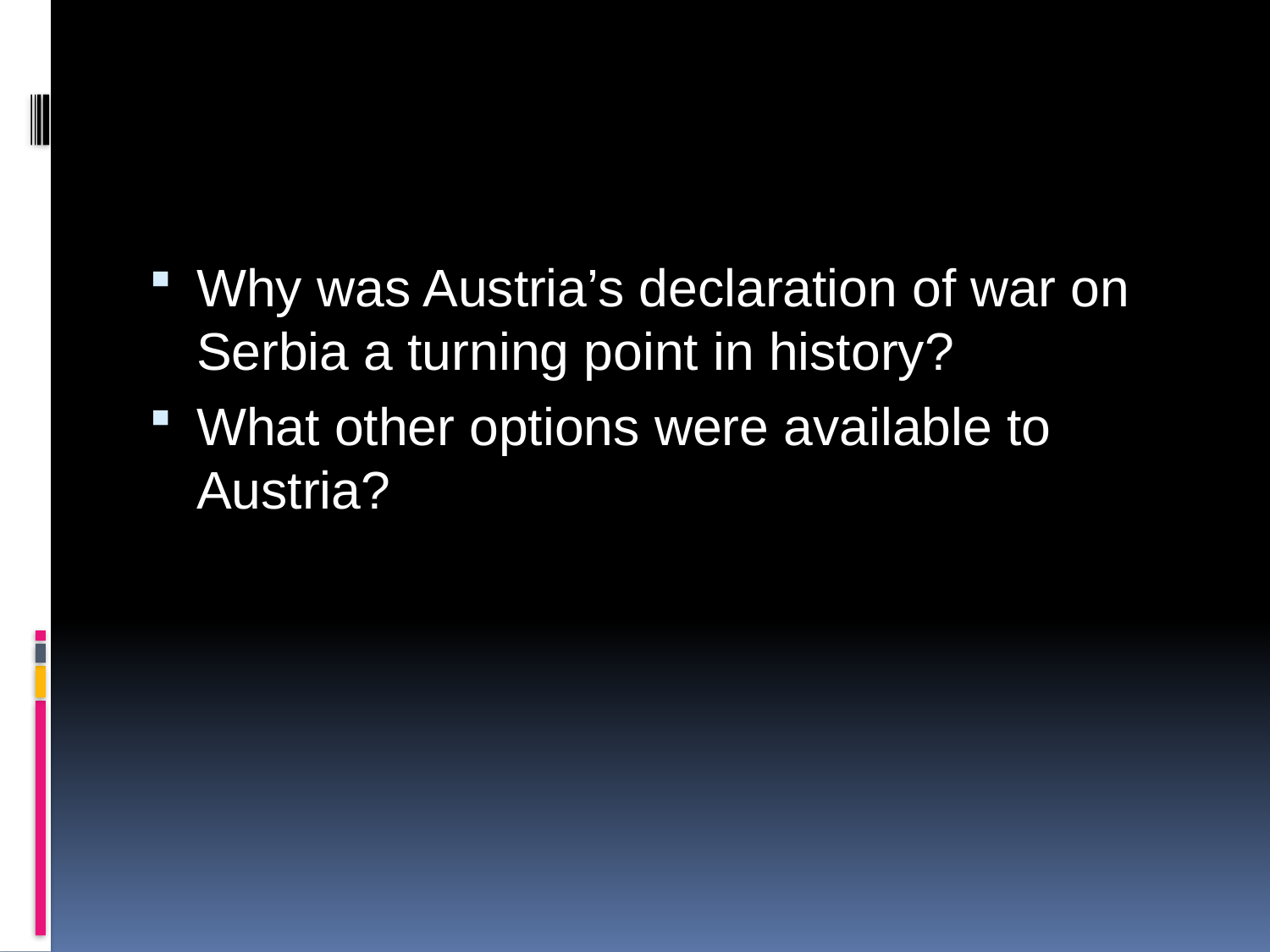

#
Why was Austria’s declaration of war on Serbia a turning point in history?
What other options were available to Austria?